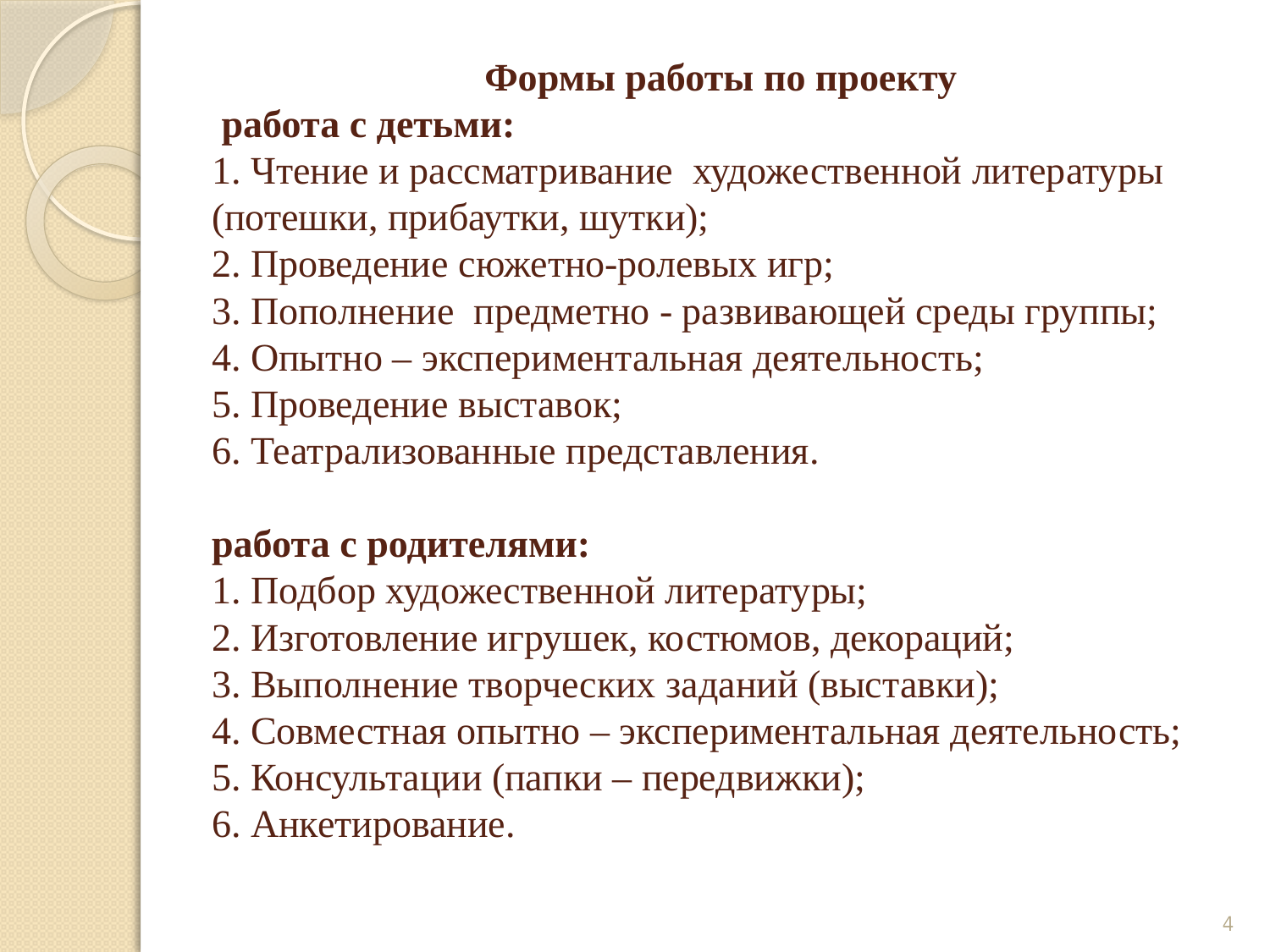

# Формы работы по проекту работа с детьми: 1. Чтение и рассматривание  художественной литературы (потешки, прибаутки, шутки); 2. Проведение сюжетно-ролевых игр; 3. Пополнение  предметно - развивающей среды группы; 4. Опытно – экспериментальная деятельность; 5. Проведение выставок; 6. Театрализованные представления. работа с родителями: 1. Подбор художественной литературы; 2. Изготовление игрушек, костюмов, декораций; 3. Выполнение творческих заданий (выставки); 4. Совместная опытно – экспериментальная деятельность; 5. Консультации (папки – передвижки); 6. Анкетирование.

4